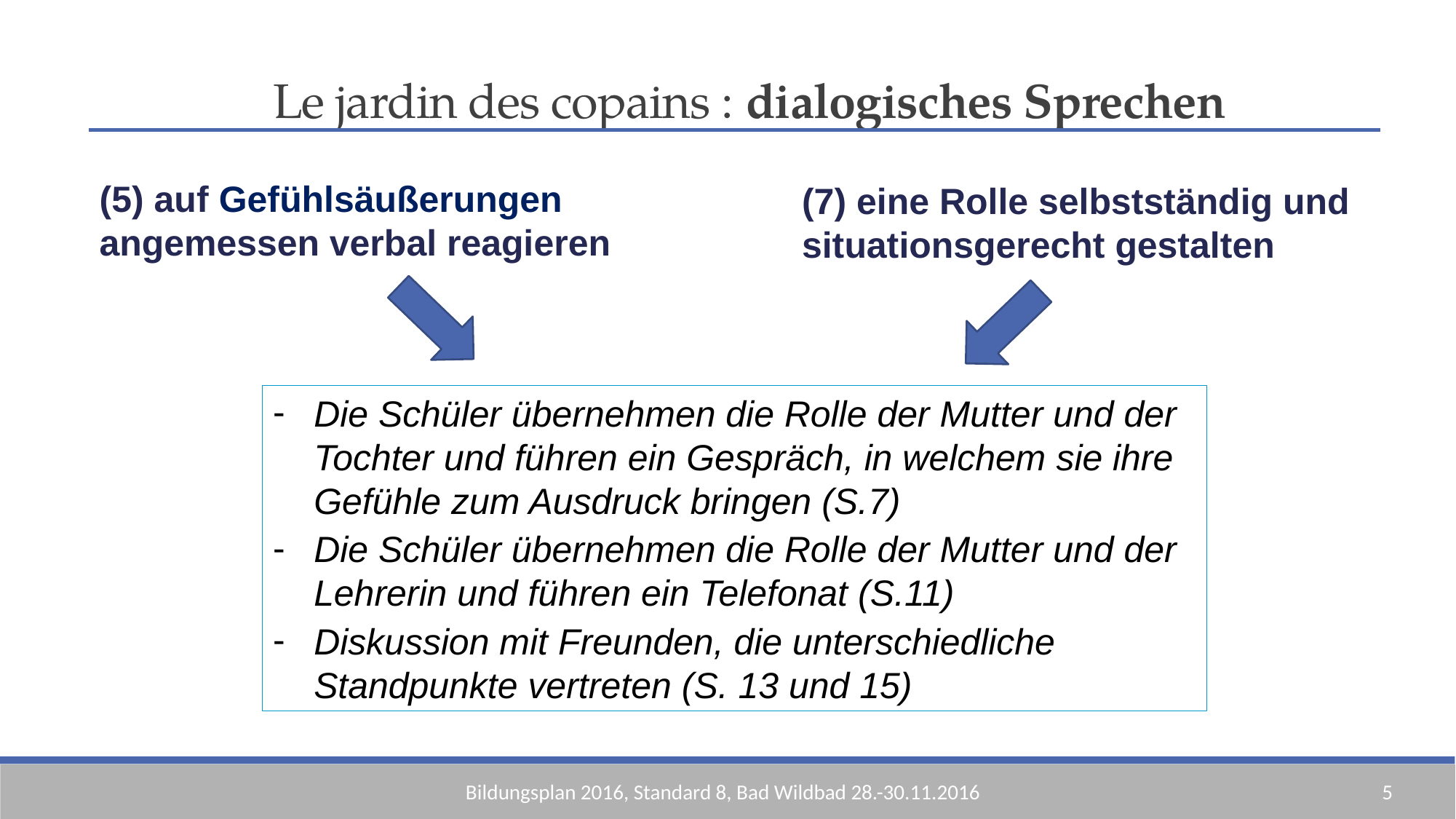

Le jardin des copains : dialogisches Sprechen
(5) auf Gefühlsäußerungen angemessen verbal reagieren
(7) eine Rolle selbstständig und situationsgerecht gestalten

Die Schüler übernehmen die Rolle der Mutter und der Tochter und führen ein Gespräch, in welchem sie ihre Gefühle zum Ausdruck bringen (S.7)
Die Schüler übernehmen die Rolle der Mutter und der Lehrerin und führen ein Telefonat (S.11)
Diskussion mit Freunden, die unterschiedliche Standpunkte vertreten (S. 13 und 15)